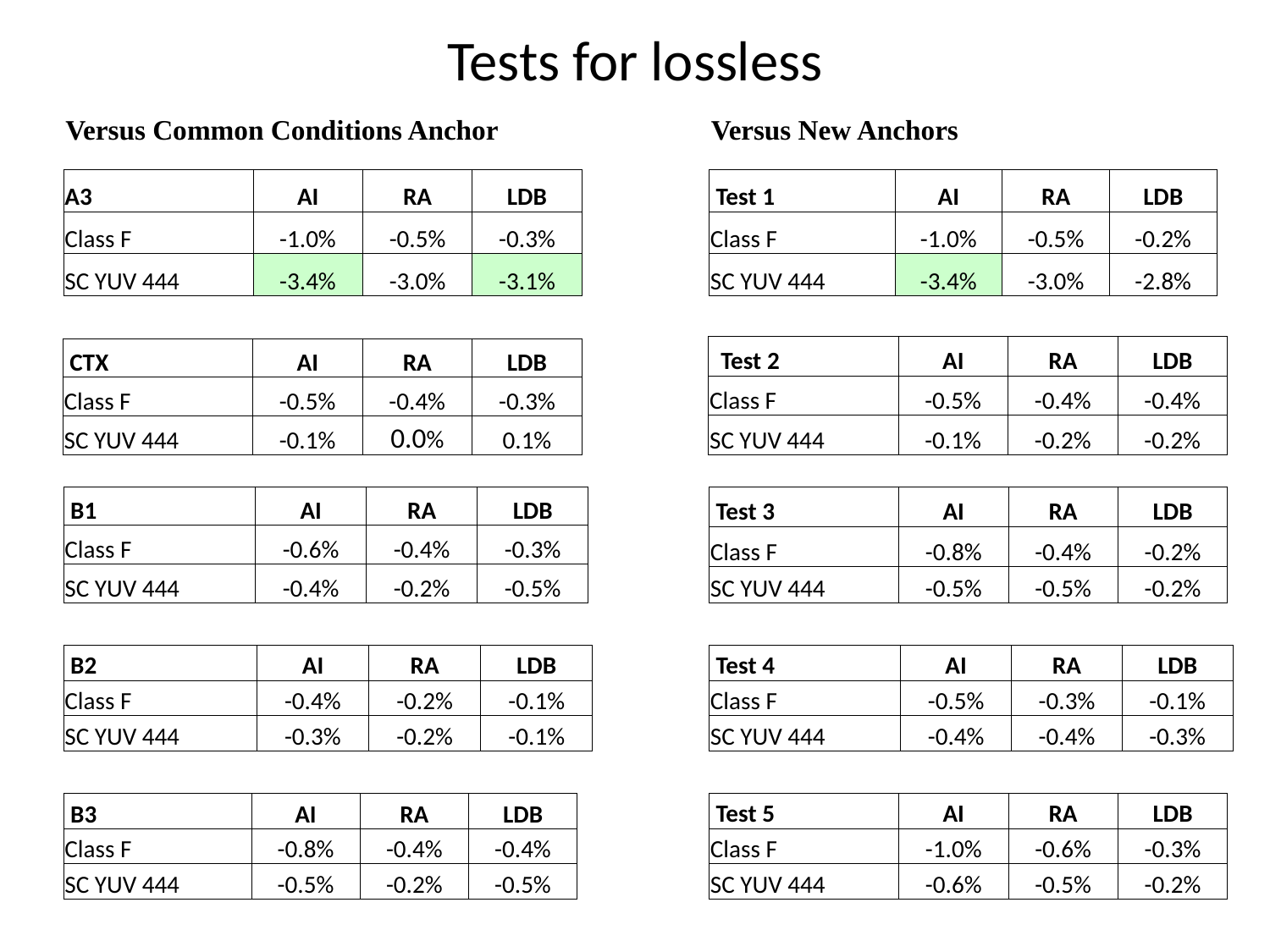

# Tests for lossless
Versus Common Conditions Anchor
Versus New Anchors
| A3 | AI | RA | LDB |
| --- | --- | --- | --- |
| Class F | -1.0% | -0.5% | -0.3% |
| SC YUV 444 | -3.4% | -3.0% | -3.1% |
| Test 1 | AI | RA | LDB |
| --- | --- | --- | --- |
| Class F | -1.0% | -0.5% | -0.2% |
| SC YUV 444 | -3.4% | -3.0% | -2.8% |
| Test 2 | AI | RA | LDB |
| --- | --- | --- | --- |
| Class F | -0.5% | -0.4% | -0.4% |
| SC YUV 444 | -0.1% | -0.2% | -0.2% |
| CTX | AI | RA | LDB |
| --- | --- | --- | --- |
| Class F | -0.5% | -0.4% | -0.3% |
| SC YUV 444 | -0.1% | 0.0% | 0.1% |
| B1 | AI | RA | LDB |
| --- | --- | --- | --- |
| Class F | -0.6% | -0.4% | -0.3% |
| SC YUV 444 | -0.4% | -0.2% | -0.5% |
| Test 3 | AI | RA | LDB |
| --- | --- | --- | --- |
| Class F | -0.8% | -0.4% | -0.2% |
| SC YUV 444 | -0.5% | -0.5% | -0.2% |
| B2 | AI | RA | LDB |
| --- | --- | --- | --- |
| Class F | -0.4% | -0.2% | -0.1% |
| SC YUV 444 | -0.3% | -0.2% | -0.1% |
| Test 4 | AI | RA | LDB |
| --- | --- | --- | --- |
| Class F | -0.5% | -0.3% | -0.1% |
| SC YUV 444 | -0.4% | -0.4% | -0.3% |
| Test 5 | AI | RA | LDB |
| --- | --- | --- | --- |
| Class F | -1.0% | -0.6% | -0.3% |
| SC YUV 444 | -0.6% | -0.5% | -0.2% |
| B3 | AI | RA | LDB |
| --- | --- | --- | --- |
| Class F | -0.8% | -0.4% | -0.4% |
| SC YUV 444 | -0.5% | -0.2% | -0.5% |